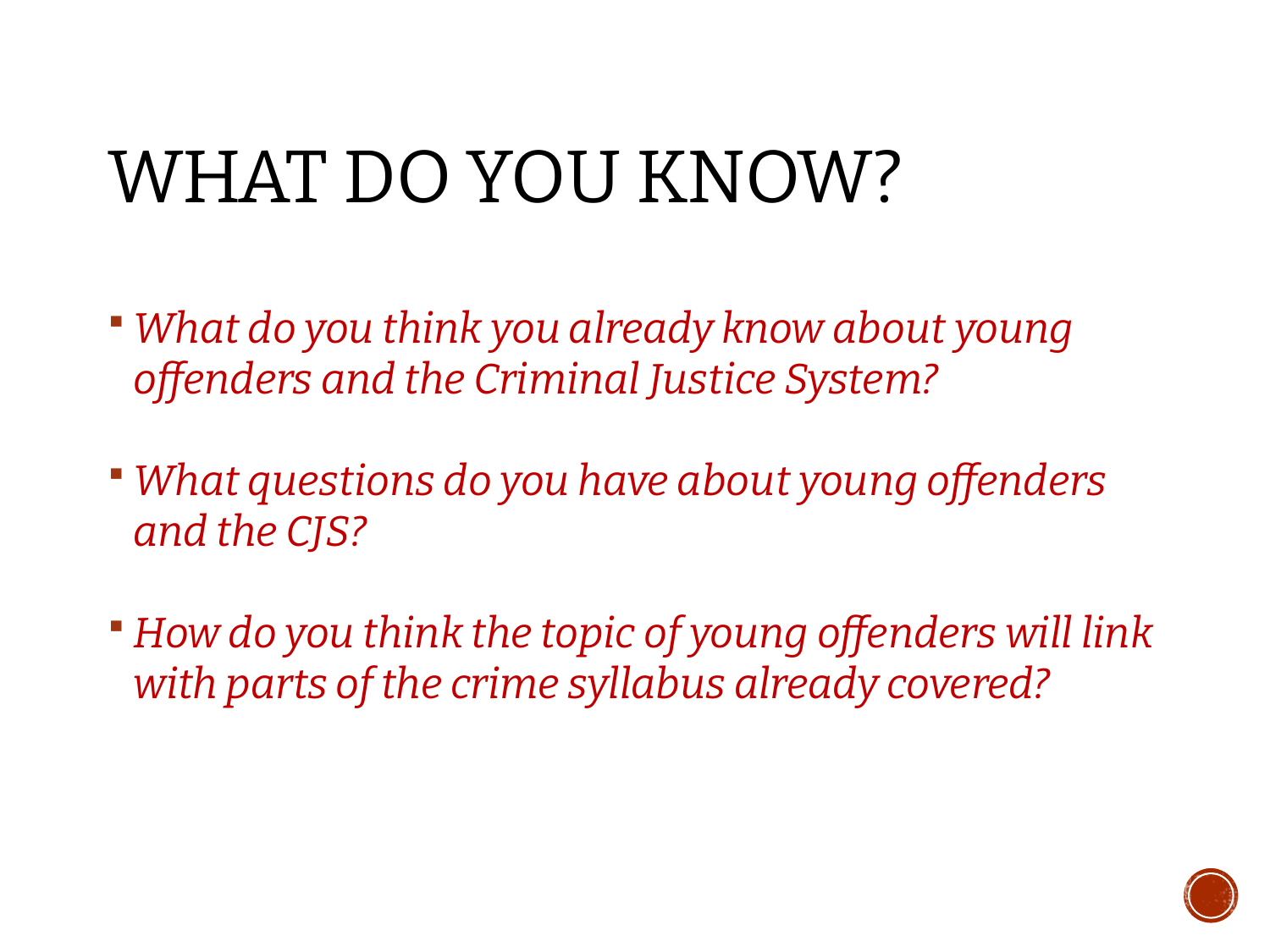

# What do you know?
What do you think you already know about young offenders and the Criminal Justice System?

What questions do you have about young offenders and the CJS?

How do you think the topic of young offenders will link with parts of the crime syllabus already covered?